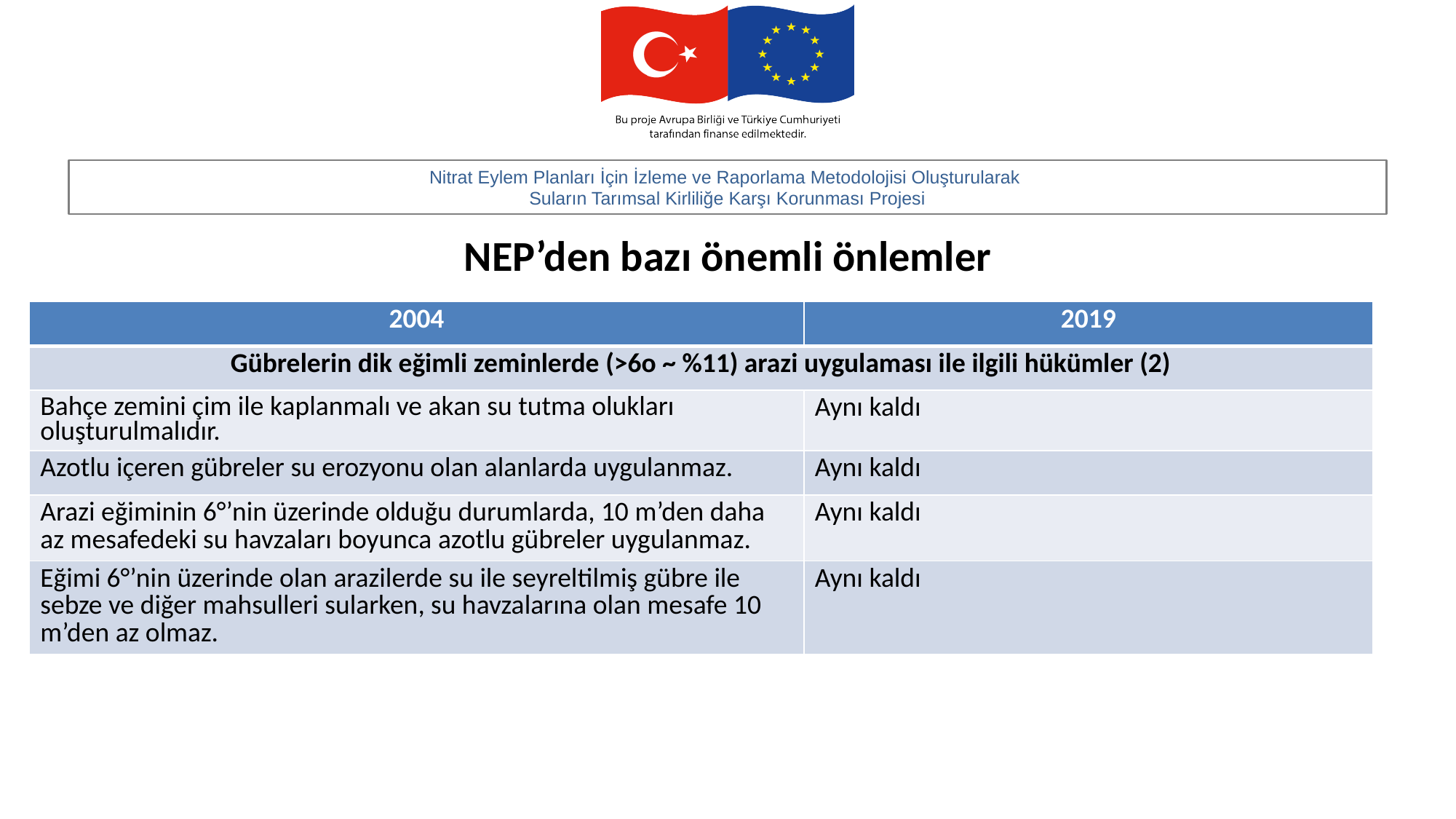

# NEP’den bazı önemli önlemler
| 2004 | 2019 |
| --- | --- |
| Gübrelerin dik eğimli zeminlerde (>6o ~ %11) arazi uygulaması ile ilgili hükümler (2) |  |
| Bahçe zemini çim ile kaplanmalı ve akan su tutma olukları oluşturulmalıdır. | Aynı kaldı |
| Azotlu içeren gübreler su erozyonu olan alanlarda uygulanmaz. | Aynı kaldı |
| Arazi eğiminin 6°’nin üzerinde olduğu durumlarda, 10 m’den daha az mesafedeki su havzaları boyunca azotlu gübreler uygulanmaz. | Aynı kaldı |
| Eğimi 6°’nin üzerinde olan arazilerde su ile seyreltilmiş gübre ile sebze ve diğer mahsulleri sularken, su havzalarına olan mesafe 10 m’den az olmaz. | Aynı kaldı |
.

.